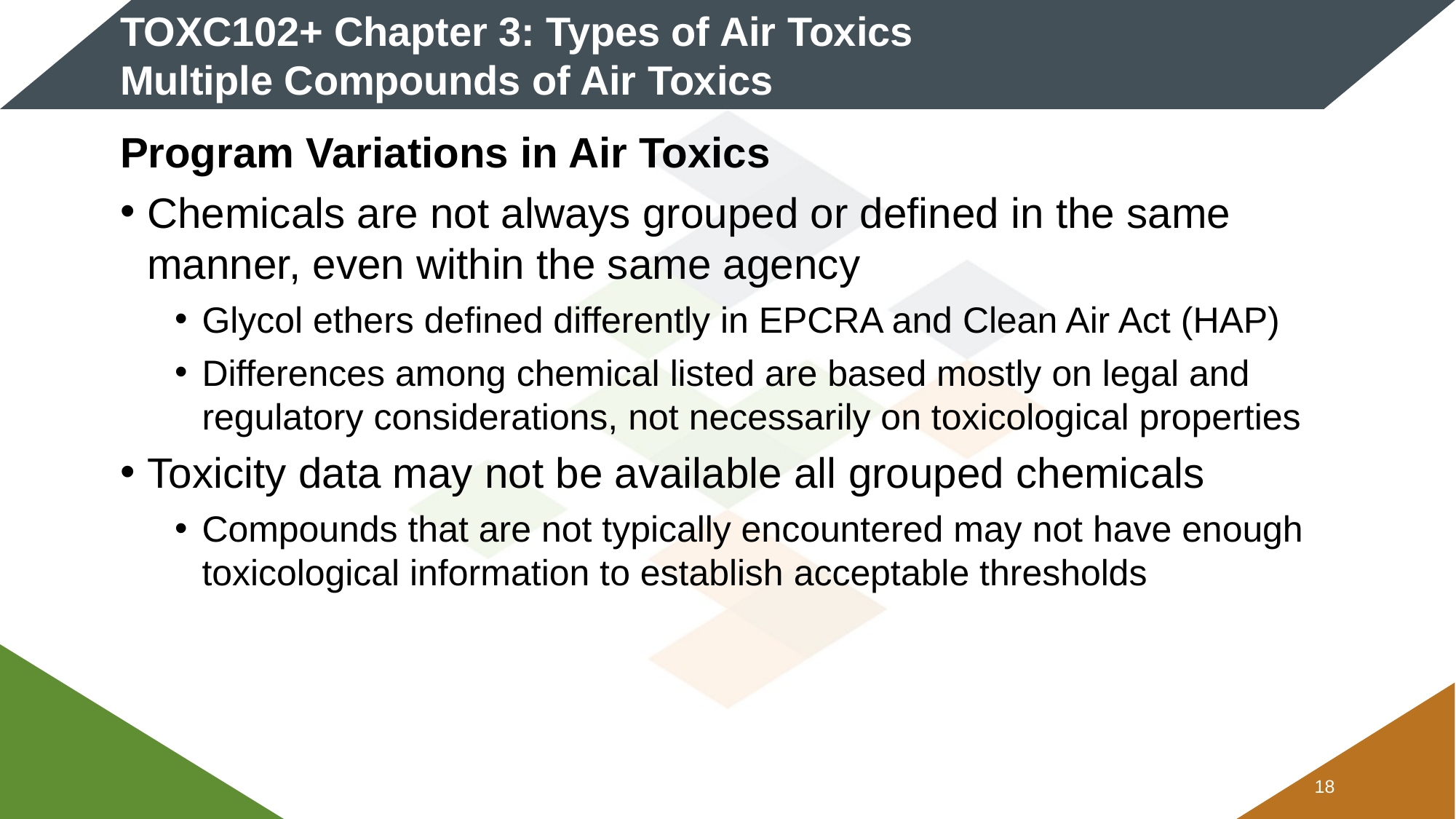

# TOXC102+ Chapter 3: Types of Air Toxics Multiple Compounds of Air Toxics
Program Variations in Air Toxics
Chemicals are not always grouped or defined in the same manner, even within the same agency
Glycol ethers defined differently in EPCRA and Clean Air Act (HAP)
Differences among chemical listed are based mostly on legal and regulatory considerations, not necessarily on toxicological properties
Toxicity data may not be available all grouped chemicals
Compounds that are not typically encountered may not have enough toxicological information to establish acceptable thresholds
18